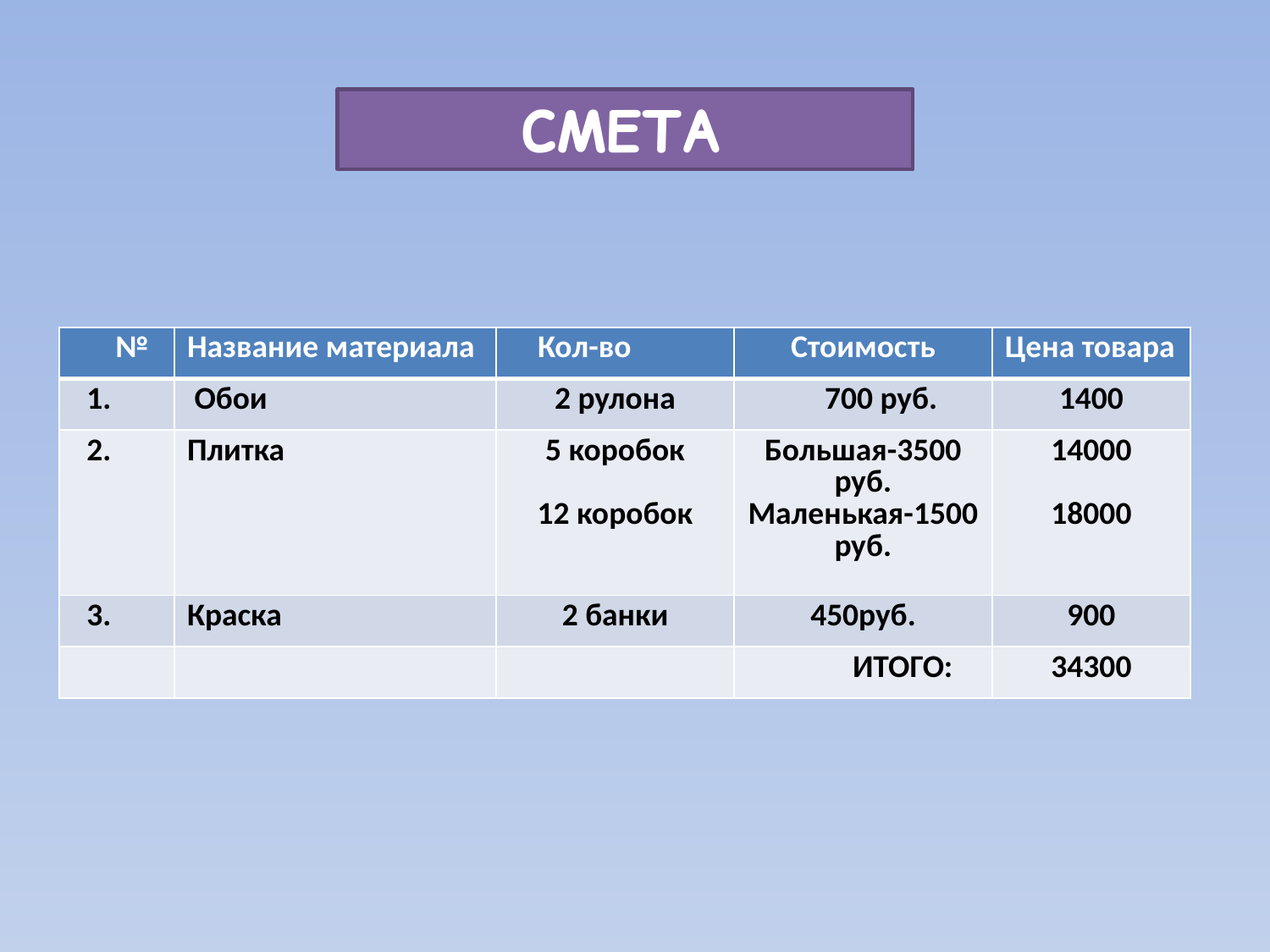

СМЕТА
| № | Название материала | Кол-во | Стоимость | Цена товара |
| --- | --- | --- | --- | --- |
| 1. | Обои | 2 рулона | 700 руб. | 1400 |
| 2. | Плитка | 5 коробок 12 коробок | Большая-3500 руб. Маленькая-1500 руб. | 14000 18000 |
| 3. | Краска | 2 банки | 450руб. | 900 |
|  |  |  | ИТОГО: | 34300 |